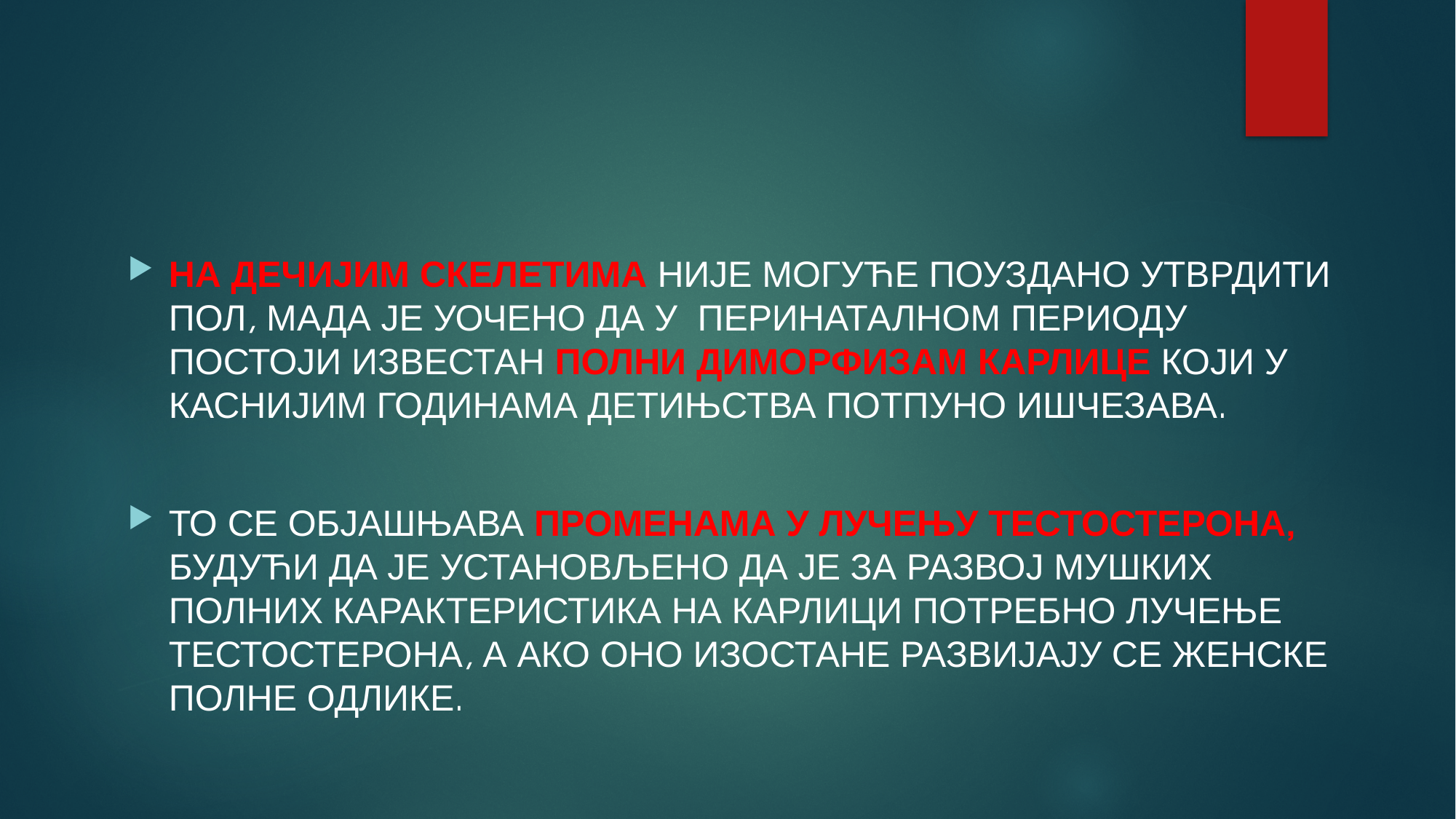

НА ДЕЧИЈИМ СКЕЛЕТИМА НИЈЕ МОГУЋЕ ПОУЗДАНО УТВРДИТИ ПОЛ, МАДА ЈЕ УОЧЕНО ДА У  ПЕРИНАТАЛНОМ ПЕРИОДУ ПОСТОЈИ ИЗВЕСТАН ПОЛНИ ДИМОРФИЗАМ КАРЛИЦЕ КОЈИ У КАСНИЈИМ ГОДИНАМА ДЕТИЊСТВА ПОТПУНО ИШЧЕЗАВА.

ТО СЕ ОБЈАШЊАВА ПРОМЕНАМА У ЛУЧЕЊУ ТЕСТОСТЕРОНА, БУДУЋИ ДА ЈЕ УСТАНОВЉЕНО ДА ЈЕ ЗА РАЗВОЈ МУШКИХ ПОЛНИХ КАРАКТЕРИСТИКА НА КАРЛИЦИ ПОТРЕБНО ЛУЧЕЊЕ ТЕСТОСТЕРОНА, А АКО ОНО ИЗОСТАНЕ РАЗВИЈАЈУ СЕ ЖЕНСКЕ ПОЛНЕ ОДЛИКЕ.